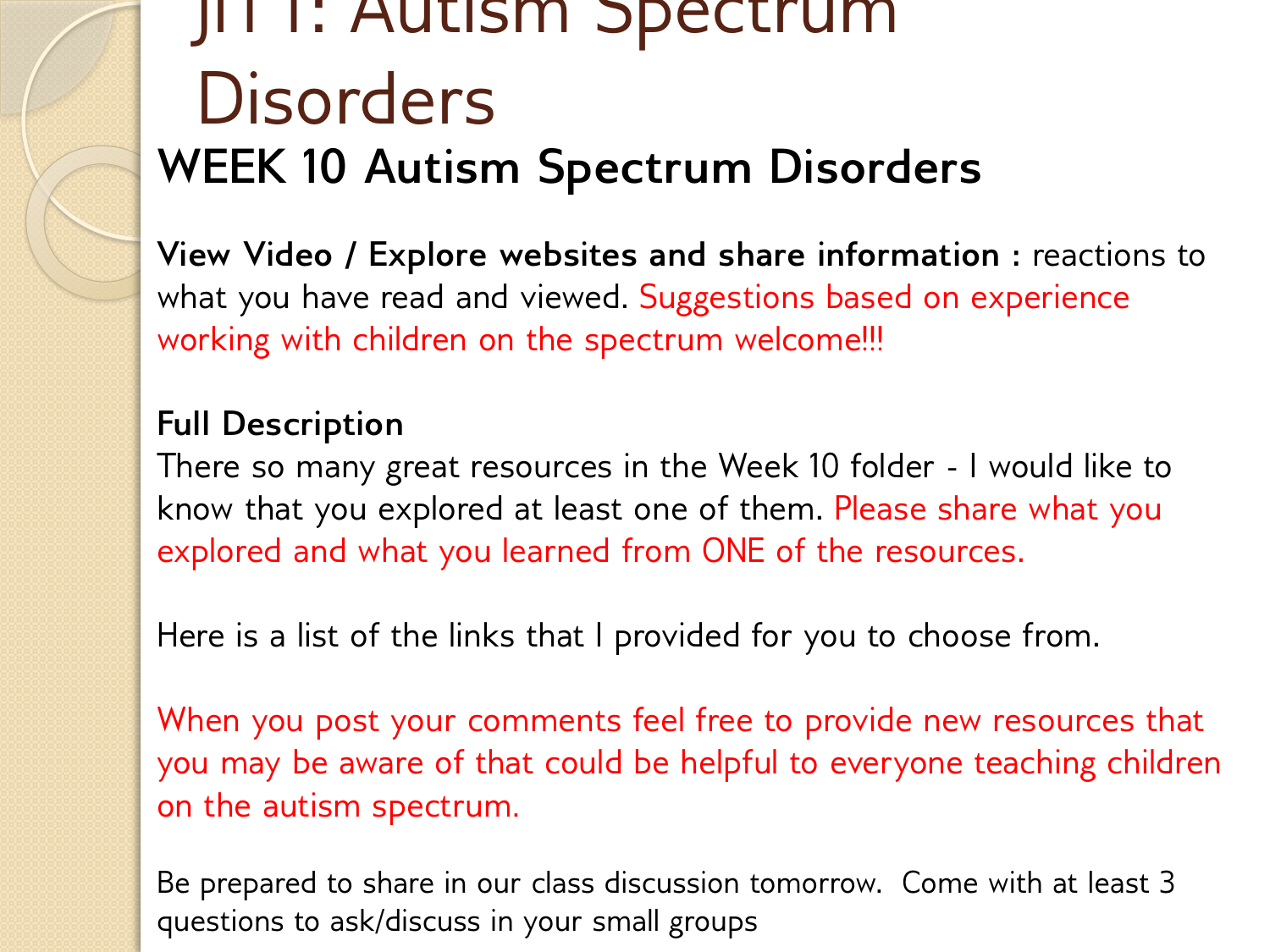

# JiTT: Autism Spectrum Disorders
WEEK 10 Autism Spectrum Disorders

View Video / Explore websites and share information : reactions to what you have read and viewed. Suggestions based on experience working with children on the spectrum welcome!!!

Full Description
There so many great resources in the Week 10 folder - I would like to know that you explored at least one of them. Please share what you explored and what you learned from ONE of the resources.

Here is a list of the links that I provided for you to choose from.

When you post your comments feel free to provide new resources that you may be aware of that could be helpful to everyone teaching children on the autism spectrum.

Be prepared to share in our class discussion tomorrow.  Come with at least 3 questions to ask/discuss in your small groups